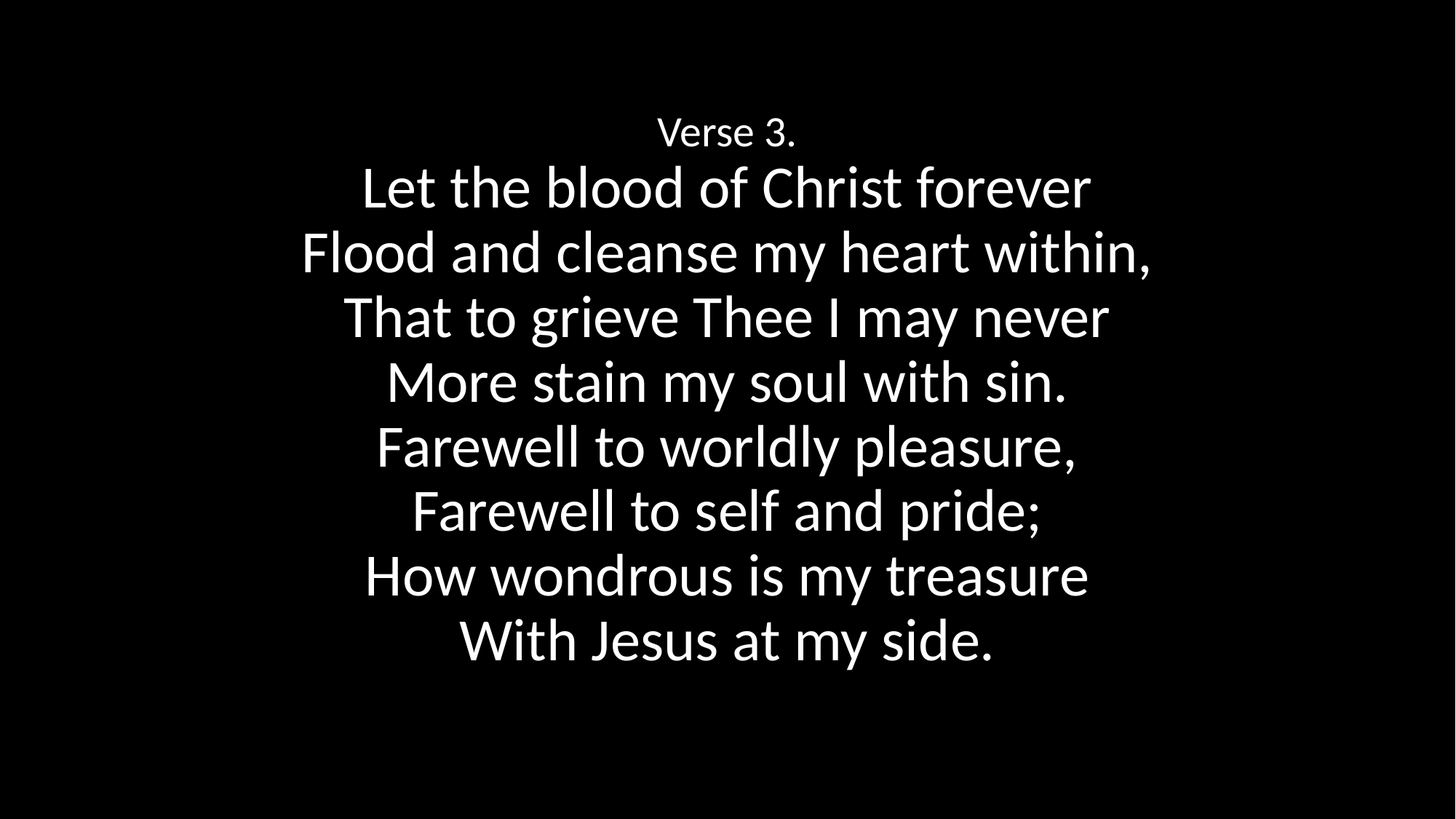

Verse 3.
Let the blood of Christ forever
Flood and cleanse my heart within,
That to grieve Thee I may never
More stain my soul with sin.
Farewell to worldly pleasure,
Farewell to self and pride;
How wondrous is my treasure
With Jesus at my side.